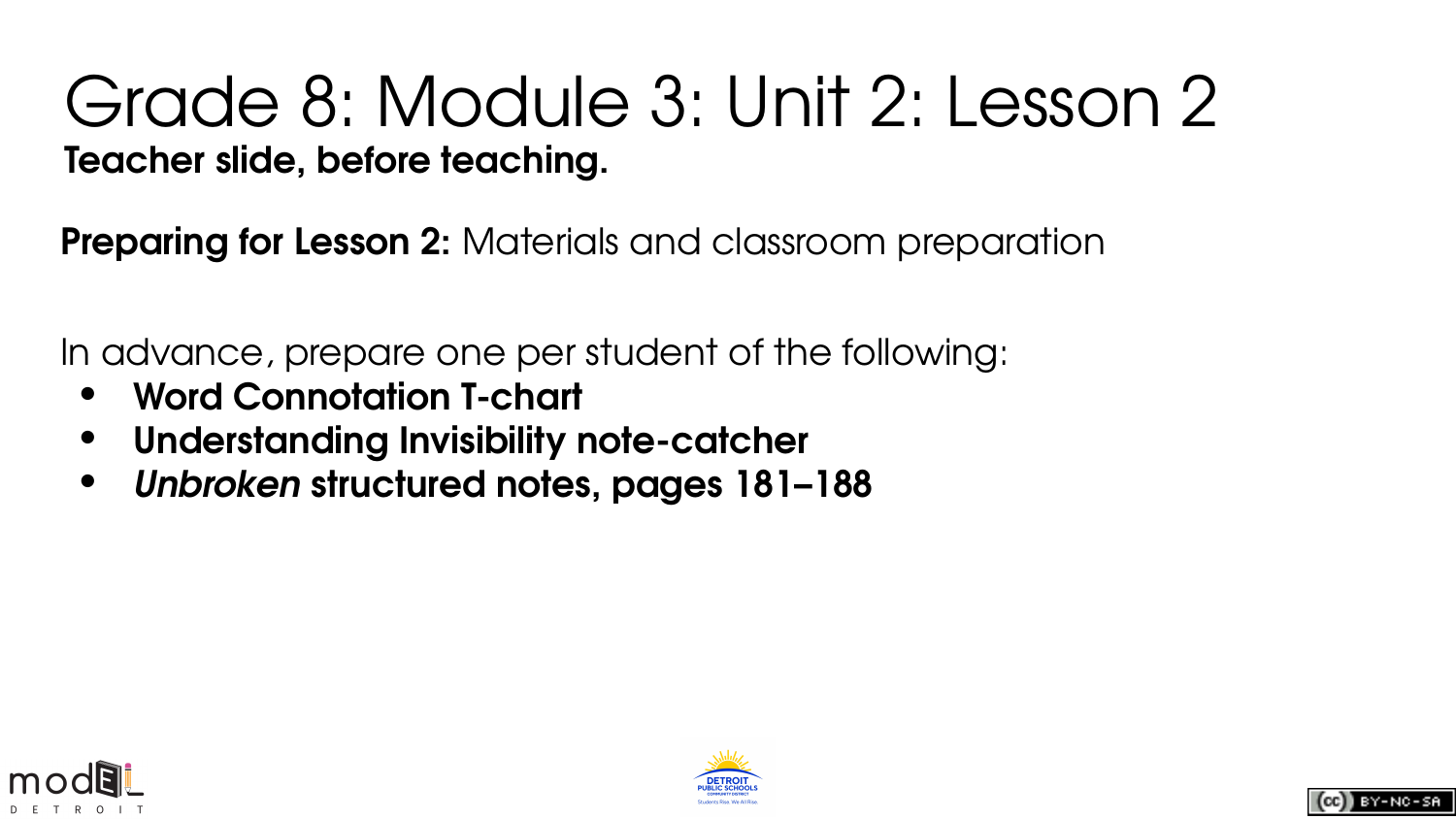

Grade 8: Module 3: Unit 2: Lesson 2
Teacher slide, before teaching.

Preparing for Lesson 2: Materials and classroom preparation

In advance, prepare one per student of the following:
Word Connotation T-chart
Understanding Invisibility note-catcher
Unbroken structured notes, pages 181–188